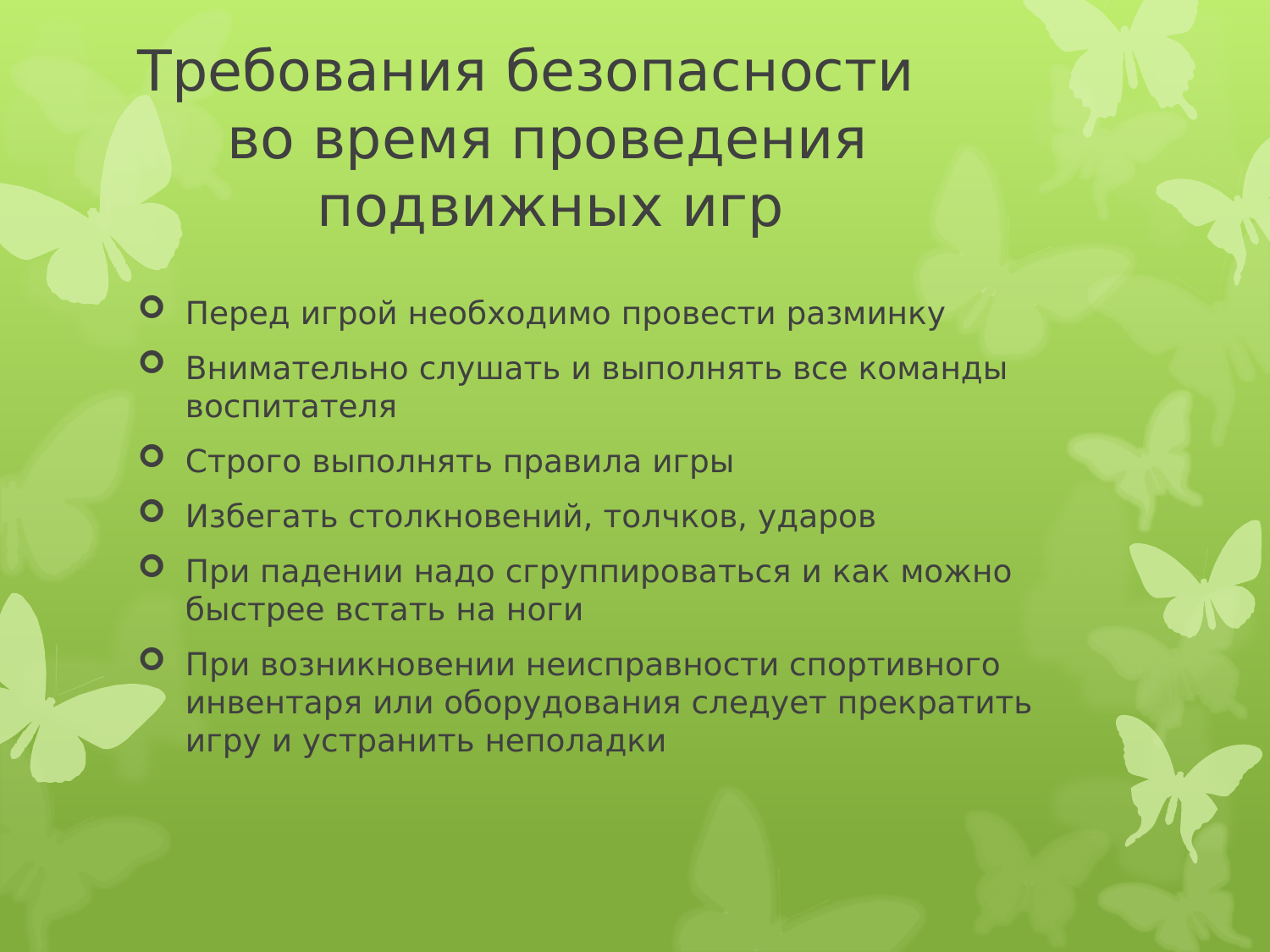

# Требования безопасности во время проведения подвижных игр
Перед игрой необходимо провести разминку
Внимательно слушать и выполнять все команды воспитателя
Строго выполнять правила игры
Избегать столкновений, толчков, ударов
При падении надо сгруппироваться и как можно быстрее встать на ноги
При возникновении неисправности спортивного инвентаря или оборудования следует прекратить игру и устранить неполадки